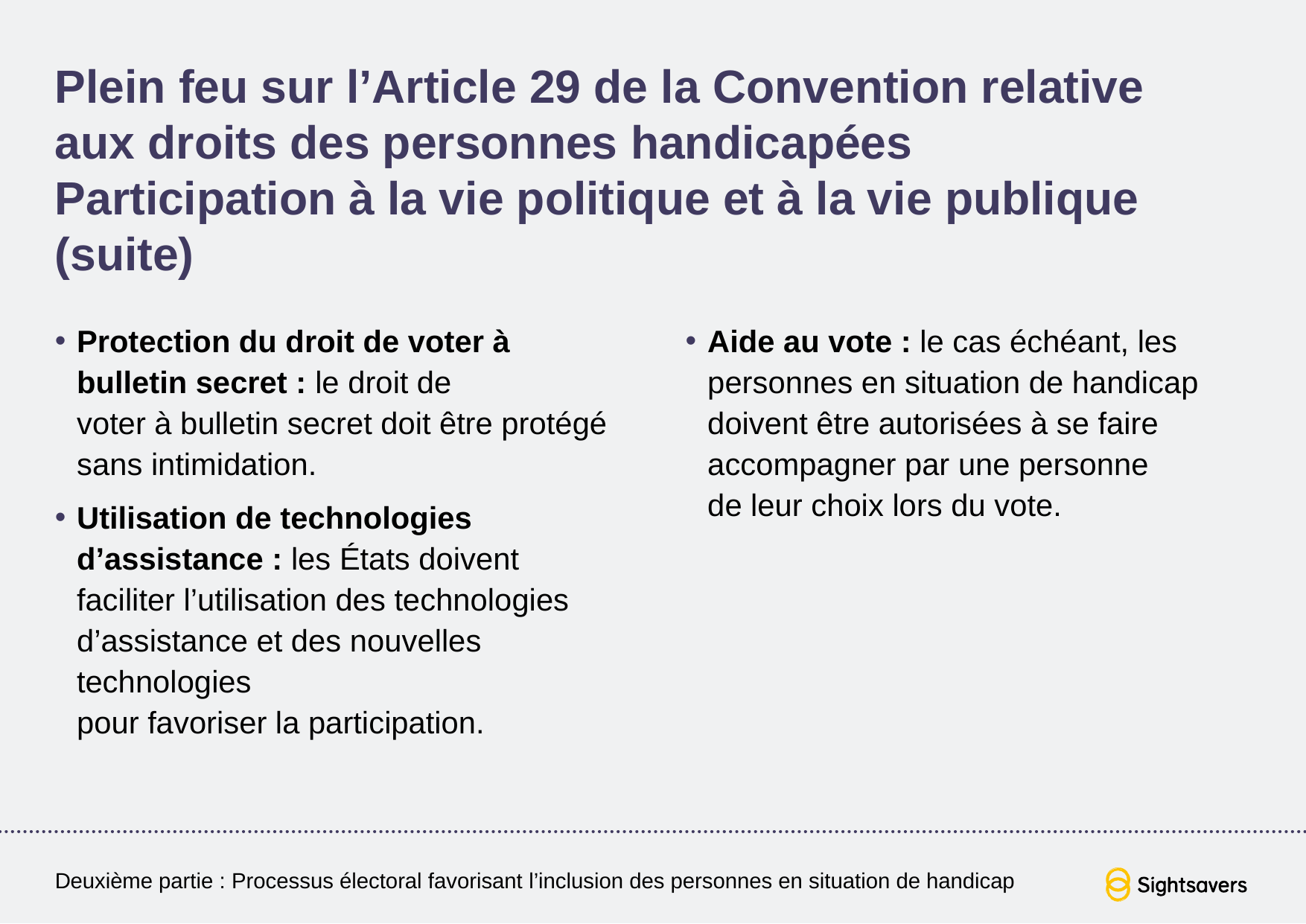

# Plein feu sur l’Article 29 de la Convention relative aux droits des personnes handicapées Participation à la vie politique et à la vie publique (suite)
Protection du droit de voter à bulletin secret : le droit de
voter à bulletin secret doit être protégé sans intimidation.
Utilisation de technologies d’assistance : les États doivent faciliter l’utilisation des technologies d’assistance et des nouvelles technologies
pour favoriser la participation.
Aide au vote : le cas échéant, les personnes en situation de handicap doivent être autorisées à se faire accompagner par une personne
de leur choix lors du vote.

Deuxième partie : Processus électoral favorisant l’inclusion des personnes en situation de handicap